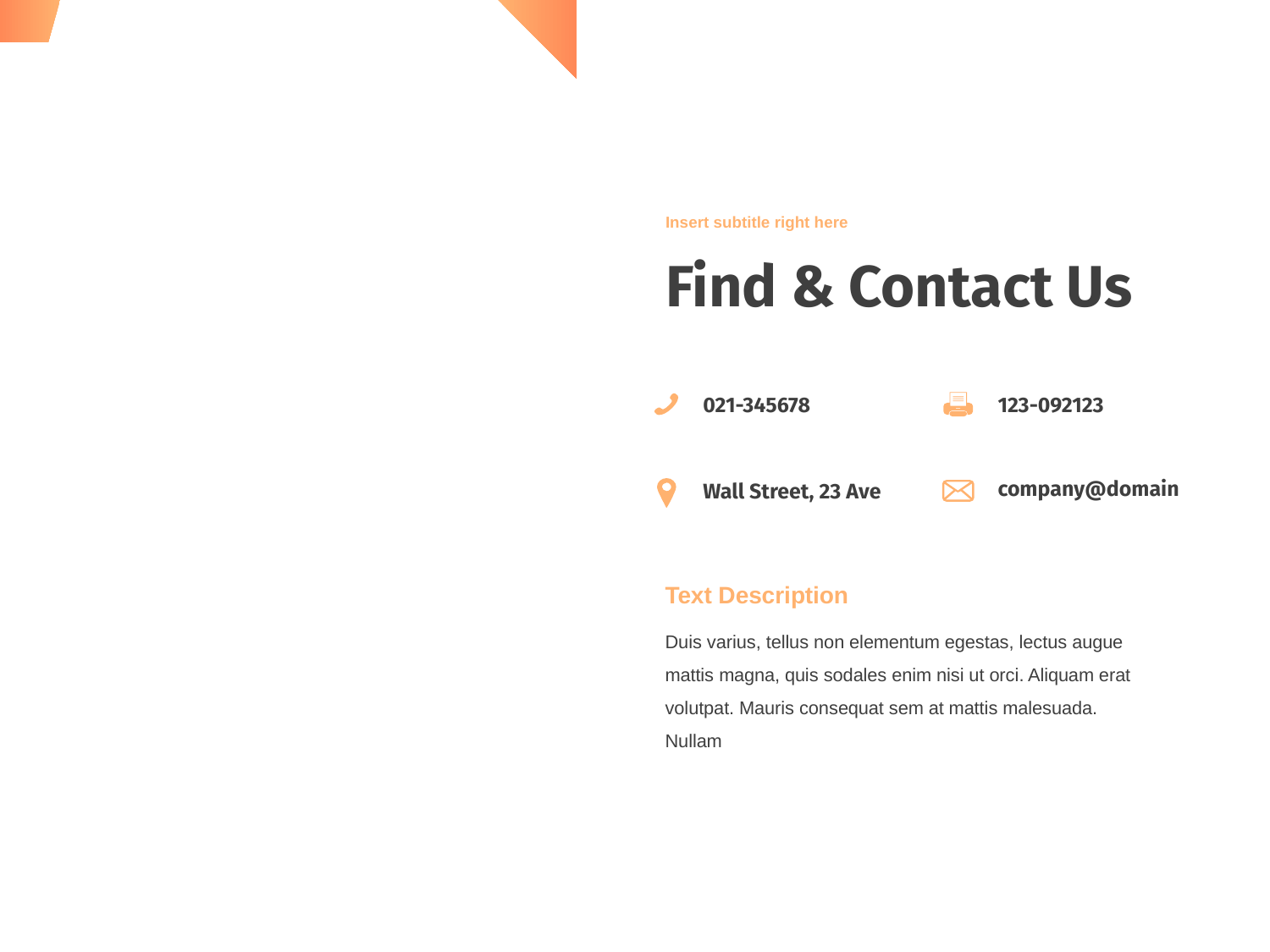

29
Insert subtitle right here
# Find & Contact Us
123-092123
021-345678

company@domain
Wall Street, 23 Ave

Text Description
Duis varius, tellus non elementum egestas, lectus augue mattis magna, quis sodales enim nisi ut orci. Aliquam erat volutpat. Mauris consequat sem at mattis malesuada. Nullam